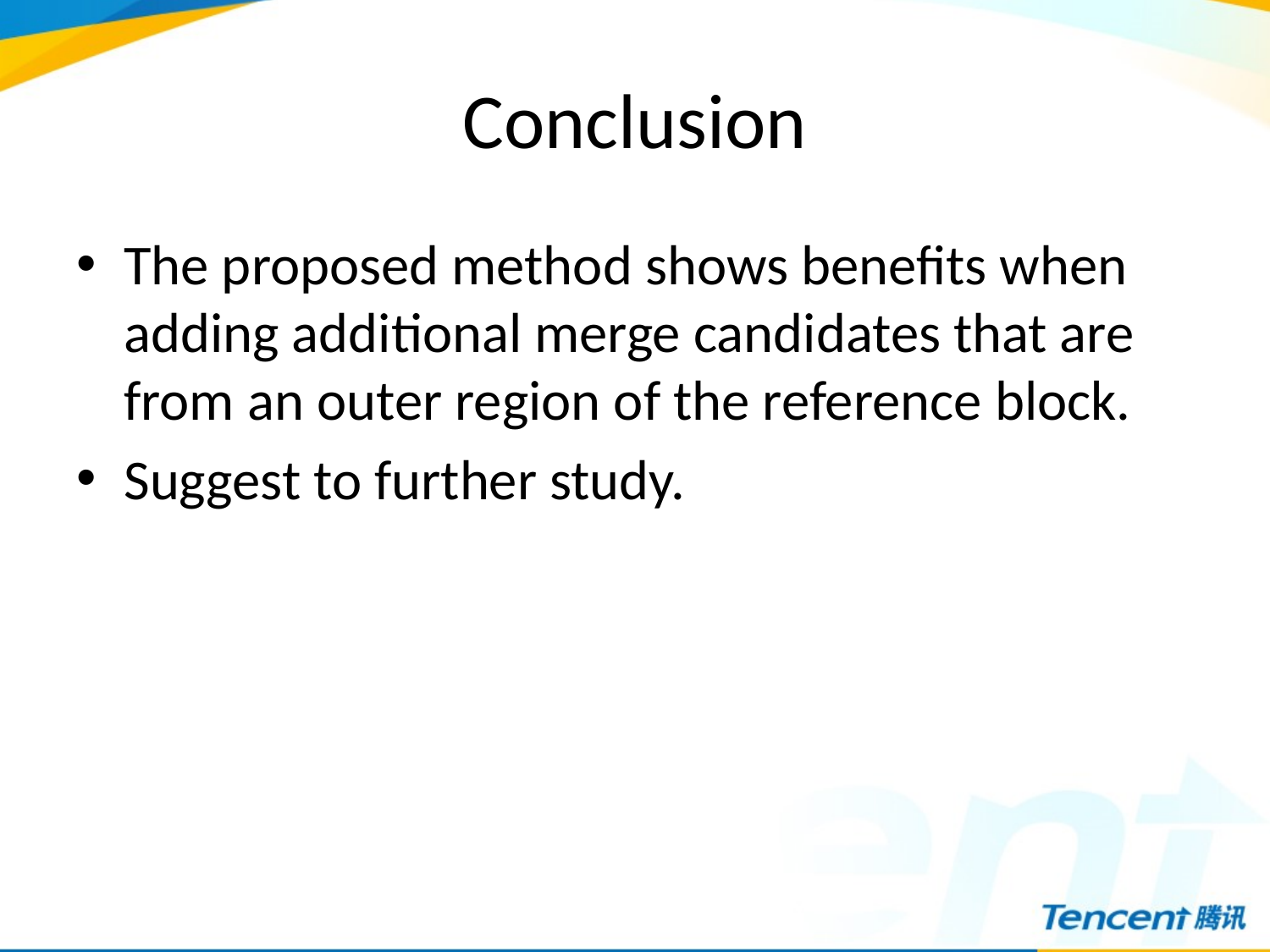

# Conclusion
The proposed method shows benefits when adding additional merge candidates that are from an outer region of the reference block.
Suggest to further study.